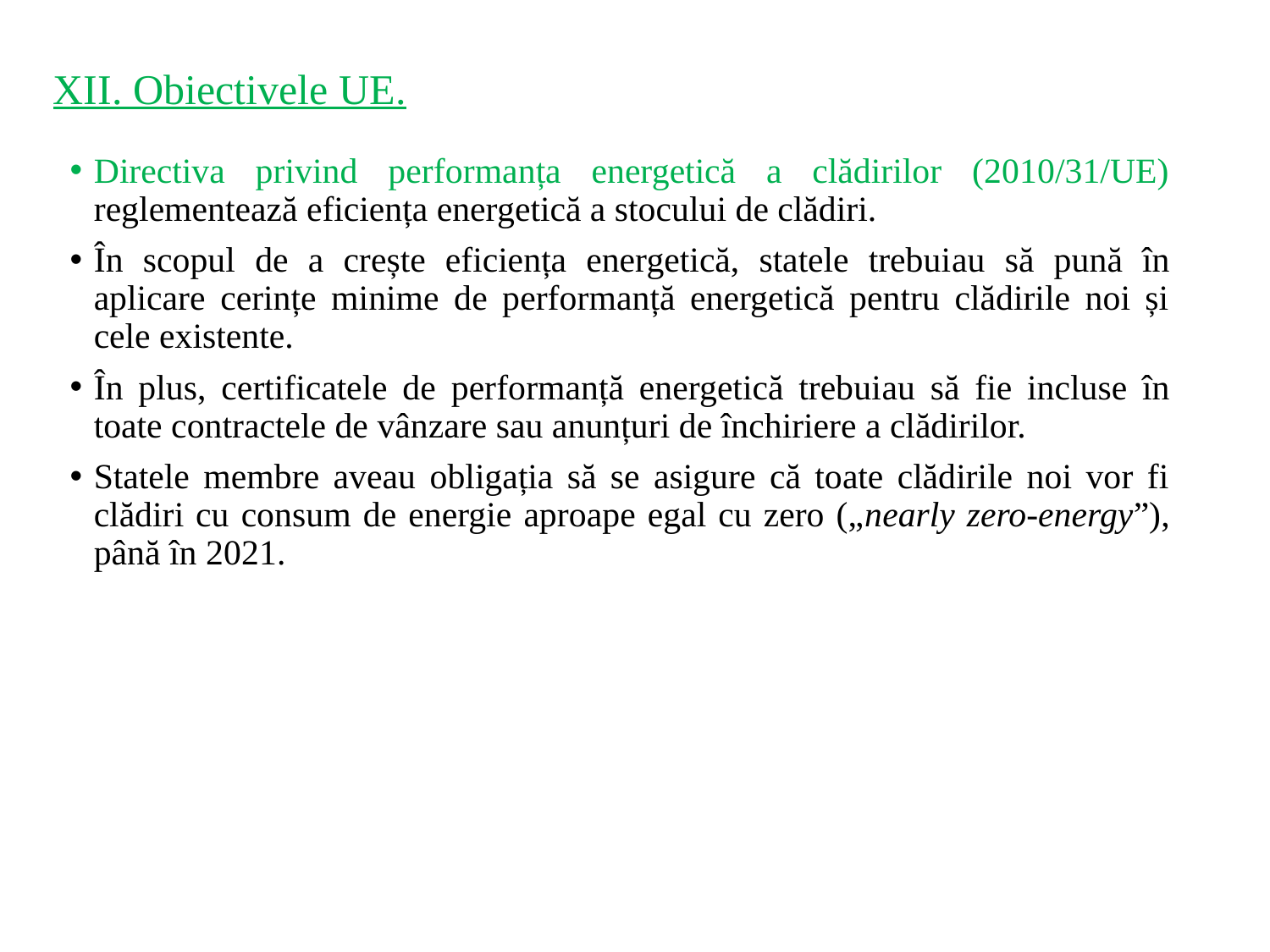

# XII. Obiectivele UE.
Directiva privind performanța energetică a clădirilor (2010/31/UE) reglementează eficiența energetică a stocului de clădiri.
În scopul de a crește eficiența energetică, statele trebuiau să pună în aplicare cerințe minime de performanță energetică pentru clădirile noi și cele existente.
În plus, certificatele de performanță energetică trebuiau să fie incluse în toate contractele de vânzare sau anunțuri de închiriere a clădirilor.
Statele membre aveau obligația să se asigure că toate clădirile noi vor fi clădiri cu consum de energie aproape egal cu zero („nearly zero-energy”), până în 2021.